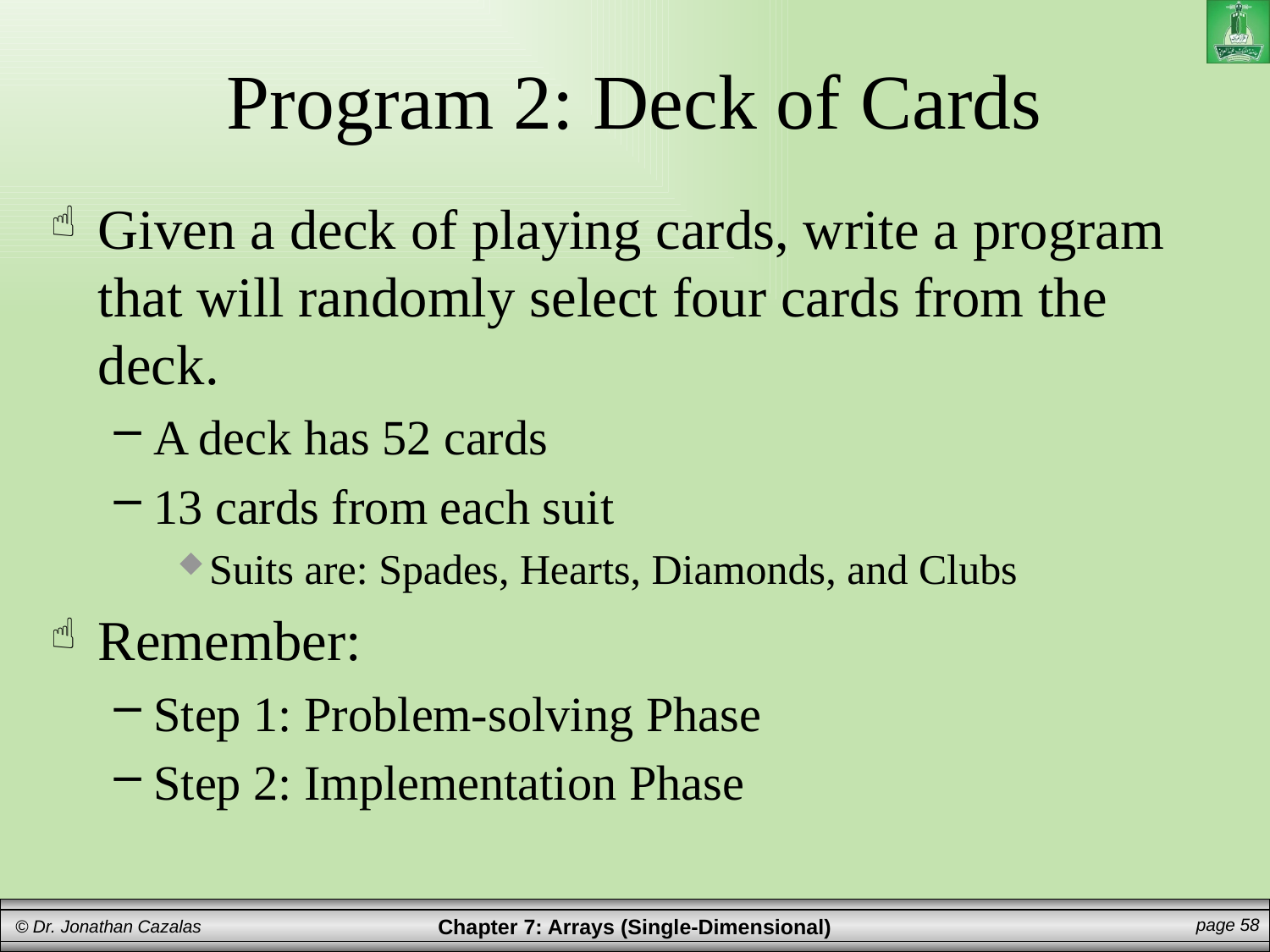

# Program 2: Deck of Cards
Given a deck of playing cards, write a program that will randomly select four cards from the deck.
A deck has 52 cards
13 cards from each suit
Suits are: Spades, Hearts, Diamonds, and Clubs
Remember:
Step 1: Problem-solving Phase
Step 2: Implementation Phase